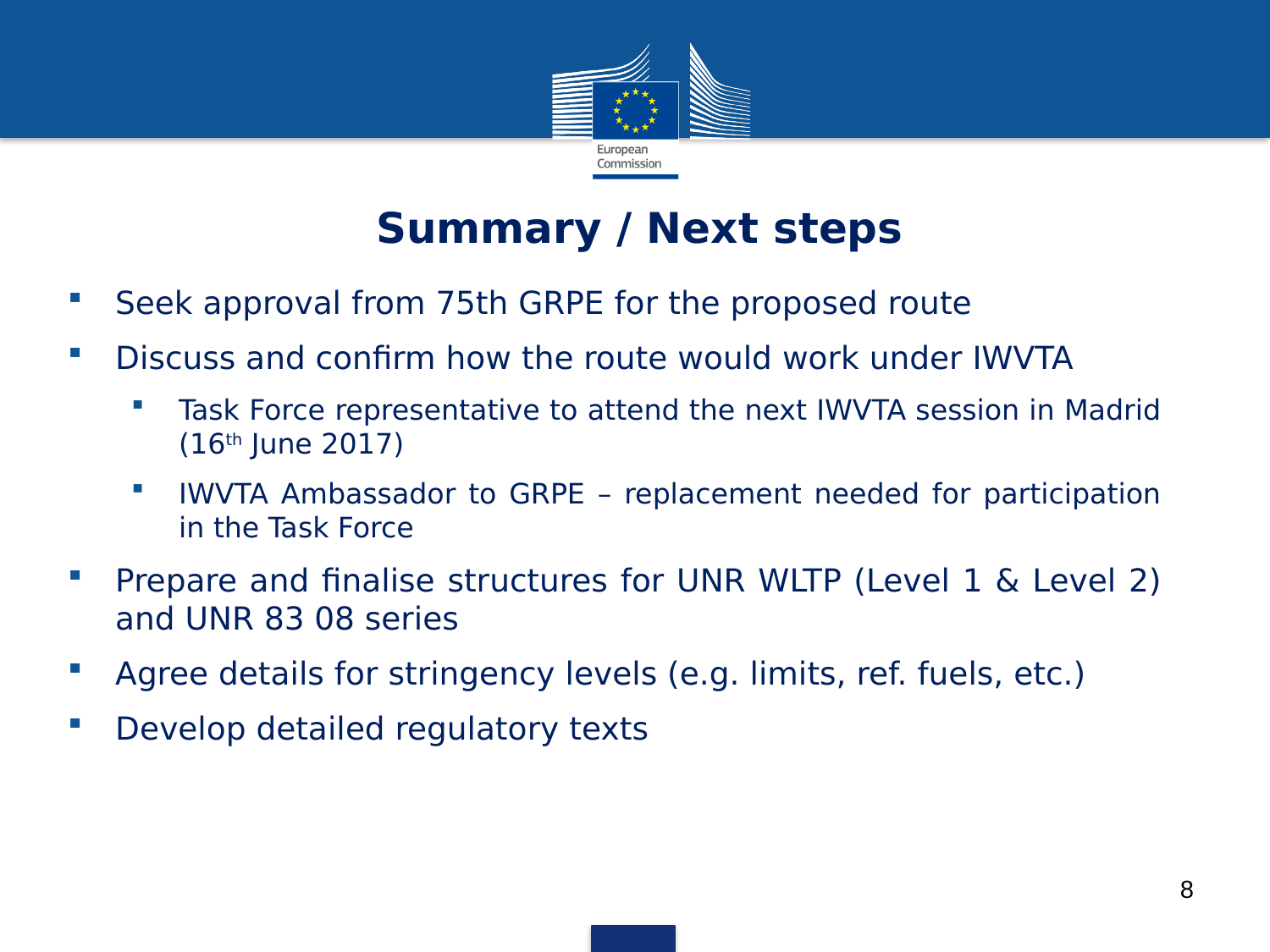

# Summary / Next steps
Seek approval from 75th GRPE for the proposed route
Discuss and confirm how the route would work under IWVTA
Task Force representative to attend the next IWVTA session in Madrid (16th June 2017)
IWVTA Ambassador to GRPE – replacement needed for participation in the Task Force
Prepare and finalise structures for UNR WLTP (Level 1 & Level 2) and UNR 83 08 series
Agree details for stringency levels (e.g. limits, ref. fuels, etc.)
Develop detailed regulatory texts
8